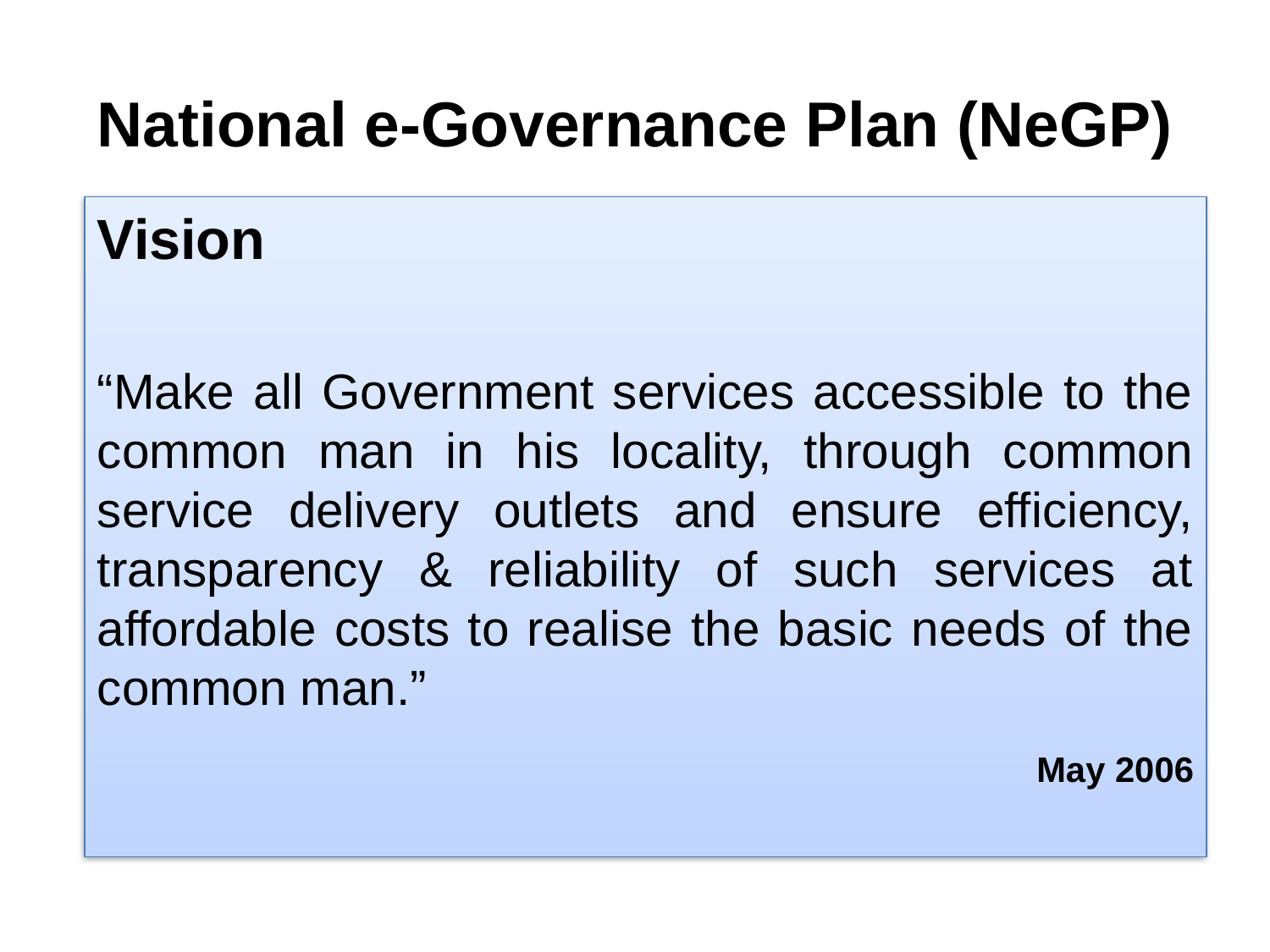

# National e-Governance Plan (NeGP)
Vision

“Make all Government services accessible to the common man in his locality, through common service delivery outlets and ensure efficiency, transparency & reliability of such services at affordable costs to realise the basic needs of the common man.”
   May 2006